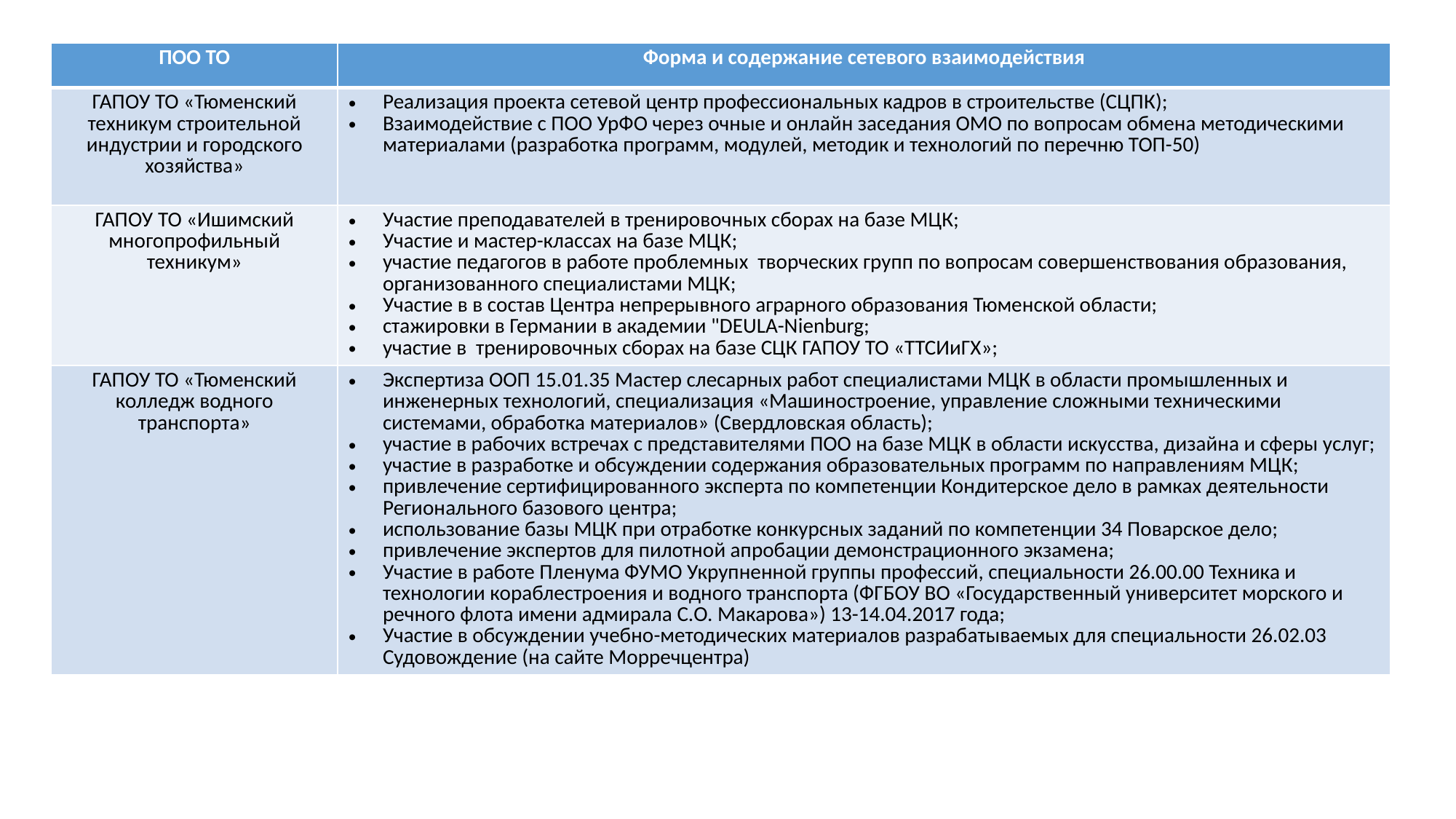

| ПОО ТО | Форма и содержание сетевого взаимодействия |
| --- | --- |
| ГАПОУ ТО «Тюменский техникум строительной индустрии и городского хозяйства» | Реализация проекта сетевой центр профессиональных кадров в строительстве (СЦПК); Взаимодействие с ПОО УрФО через очные и онлайн заседания ОМО по вопросам обмена методическими материалами (разработка программ, модулей, методик и технологий по перечню ТОП-50) |
| ГАПОУ ТО «Ишимский многопрофильный техникум» | Участие преподавателей в тренировочных сборах на базе МЦК; Участие и мастер-классах на базе МЦК; участие педагогов в работе проблемных творческих групп по вопросам совершенствования образования, организованного специалистами МЦК; Участие в в состав Центра непрерывного аграрного образования Тюменской области; стажировки в Германии в академии "DEULA-Nienburg; участие в тренировочных сборах на базе СЦК ГАПОУ ТО «ТТСИиГХ»; |
| ГАПОУ ТО «Тюменский колледж водного транспорта» | Экспертиза ООП 15.01.35 Мастер слесарных работ специалистами МЦК в области промышленных и инженерных технологий, специализация «Машиностроение, управление сложными техническими системами, обработка материалов» (Свердловская область); участие в рабочих встречах с представителями ПОО на базе МЦК в области искусства, дизайна и сферы услуг; участие в разработке и обсуждении содержания образовательных программ по направлениям МЦК; привлечение сертифицированного эксперта по компетенции Кондитерское дело в рамках деятельности Регионального базового центра; использование базы МЦК при отработке конкурсных заданий по компетенции 34 Поварское дело; привлечение экспертов для пилотной апробации демонстрационного экзамена; Участие в работе Пленума ФУМО Укрупненной группы профессий, специальности 26.00.00 Техника и технологии кораблестроения и водного транспорта (ФГБОУ ВО «Государственный университет морского и речного флота имени адмирала С.О. Макарова») 13-14.04.2017 года; Участие в обсуждении учебно-методических материалов разрабатываемых для специальности 26.02.03 Судовождение (на сайте Морречцентра) |